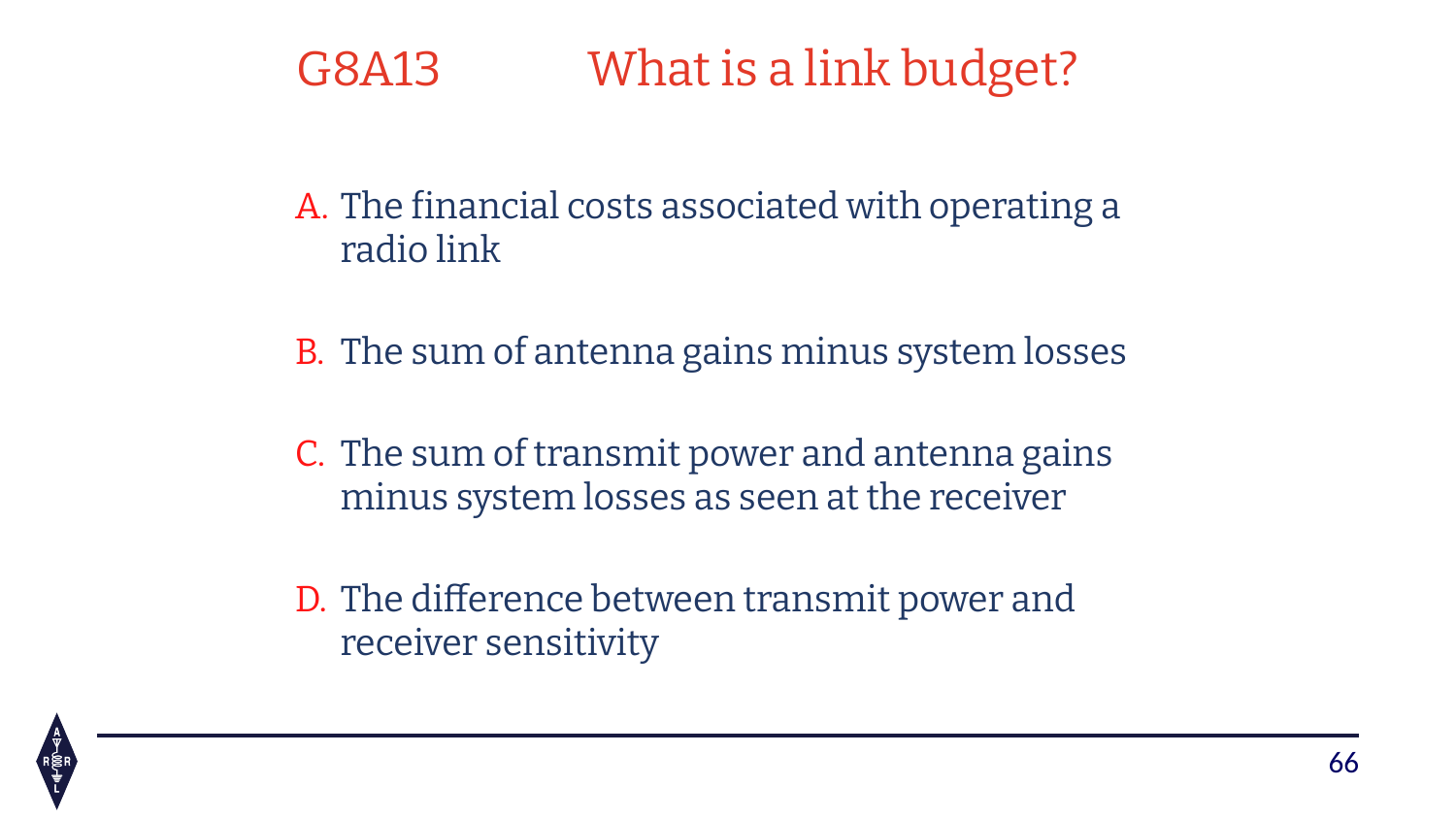

# G8A13  	What is a link budget?
The financial costs associated with operating a radio link

The sum of antenna gains minus system losses

The sum of transmit power and antenna gains minus system losses as seen at the receiver

The difference between transmit power and receiver sensitivity
66